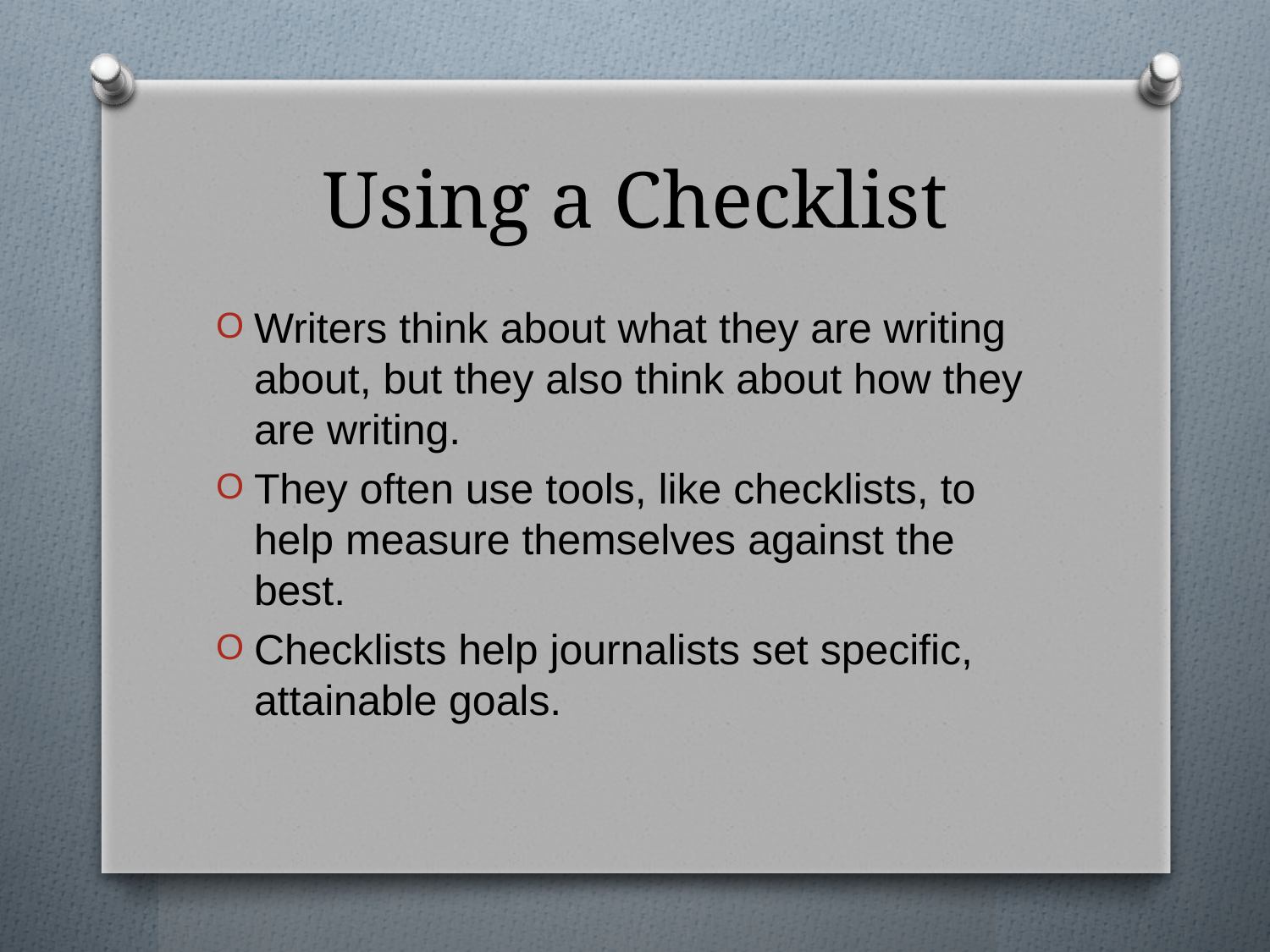

# Using a Checklist
Writers think about what they are writing about, but they also think about how they are writing.
They often use tools, like checklists, to help measure themselves against the best.
Checklists help journalists set specific, attainable goals.